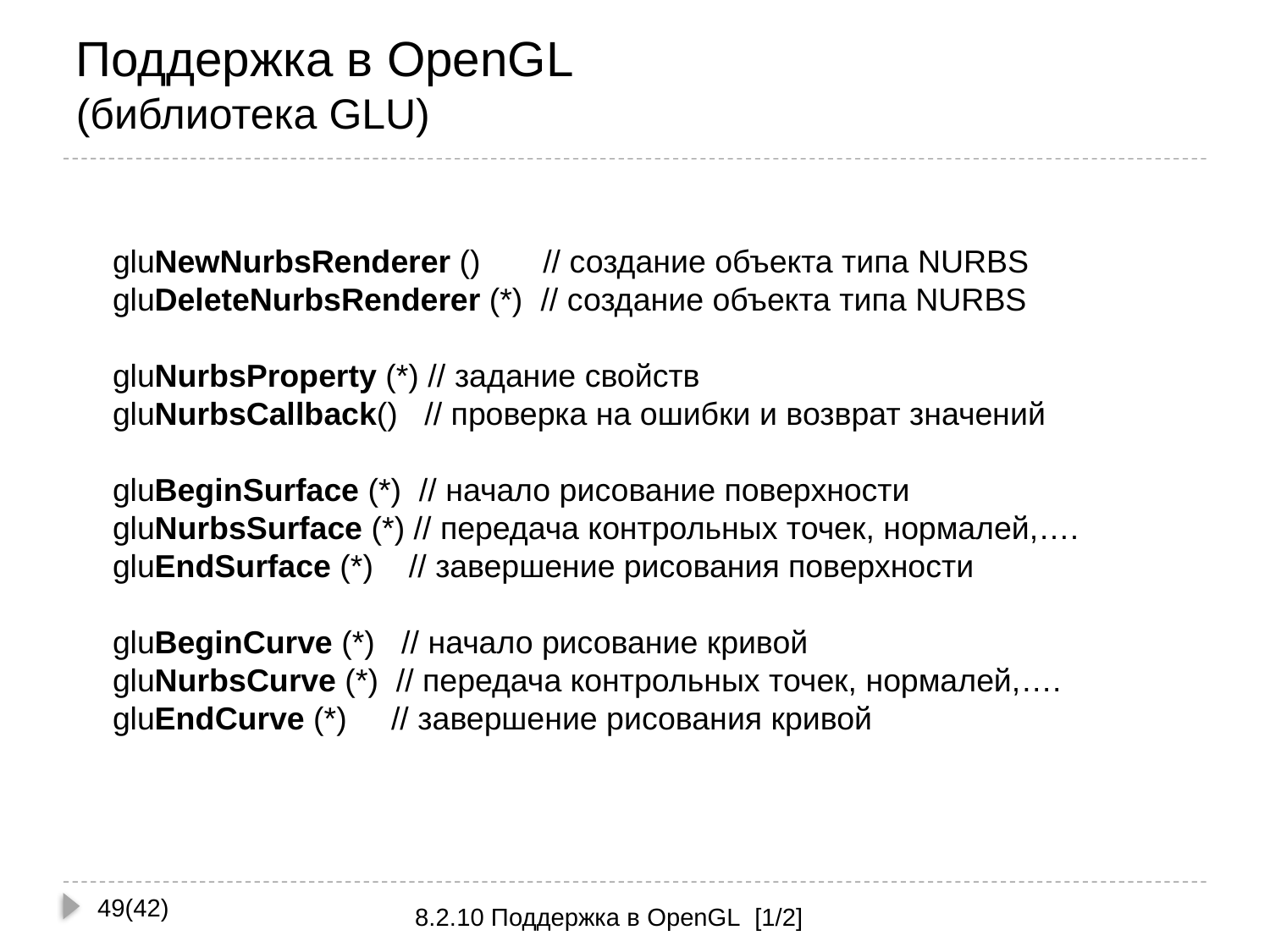

# Поддержка в OpenGL (библиотека GLU)
gluNewNurbsRenderer ()       // создание объекта типа NURBS
gluDeleteNurbsRenderer (*)  // создание объекта типа NURBS

gluNurbsProperty (*) // задание свойств
gluNurbsCallback()   // проверка на ошибки и возврат значений

gluBeginSurface (*)  // начало рисование поверхности
gluNurbsSurface (*) // передача контрольных точек, нормалей,….
gluEndSurface (*)    // завершение рисования поверхности
gluBeginCurve (*)   // начало рисование кривой
gluNurbsCurve (*)  // передача контрольных точек, нормалей,….
gluEndCurve (*)     // завершение рисования кривой

49(42)
8.2.10 Поддержка в OpenGL  [1/2]